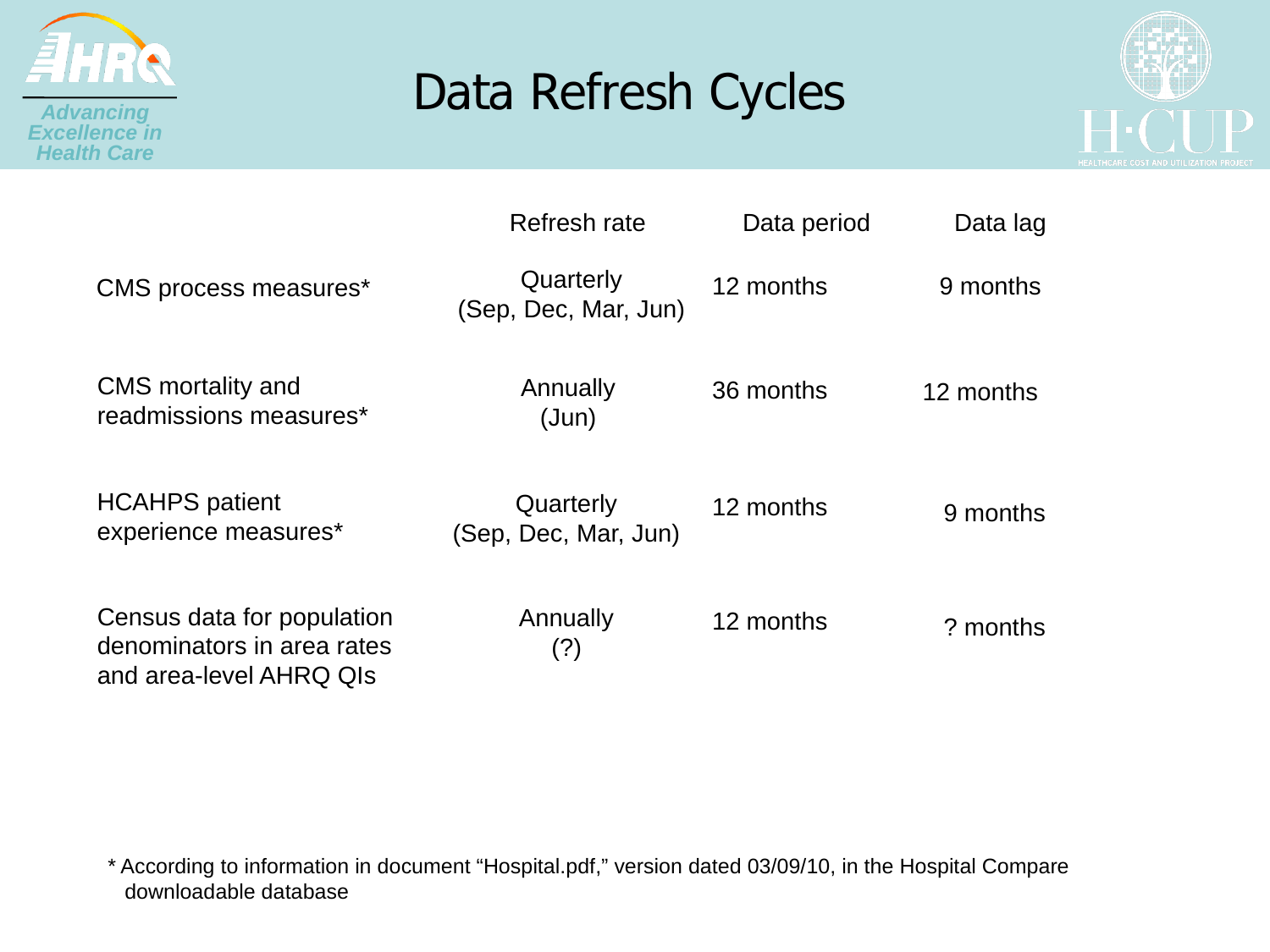

# Data Refresh Cycles
Refresh rate
Data period
Data lag
Quarterly
(Sep, Dec, Mar, Jun)
12 months
9 months
CMS process measures*
CMS mortality and readmissions measures*
Annually
(Jun)
36 months
12 months
HCAHPS patient experience measures*
Quarterly
(Sep, Dec, Mar, Jun)
12 months
9 months
Census data for population denominators in area rates and area-level AHRQ QIs
Annually
(?)
12 months
? months
* According to information in document “Hospital.pdf,” version dated 03/09/10, in the Hospital Compare downloadable database